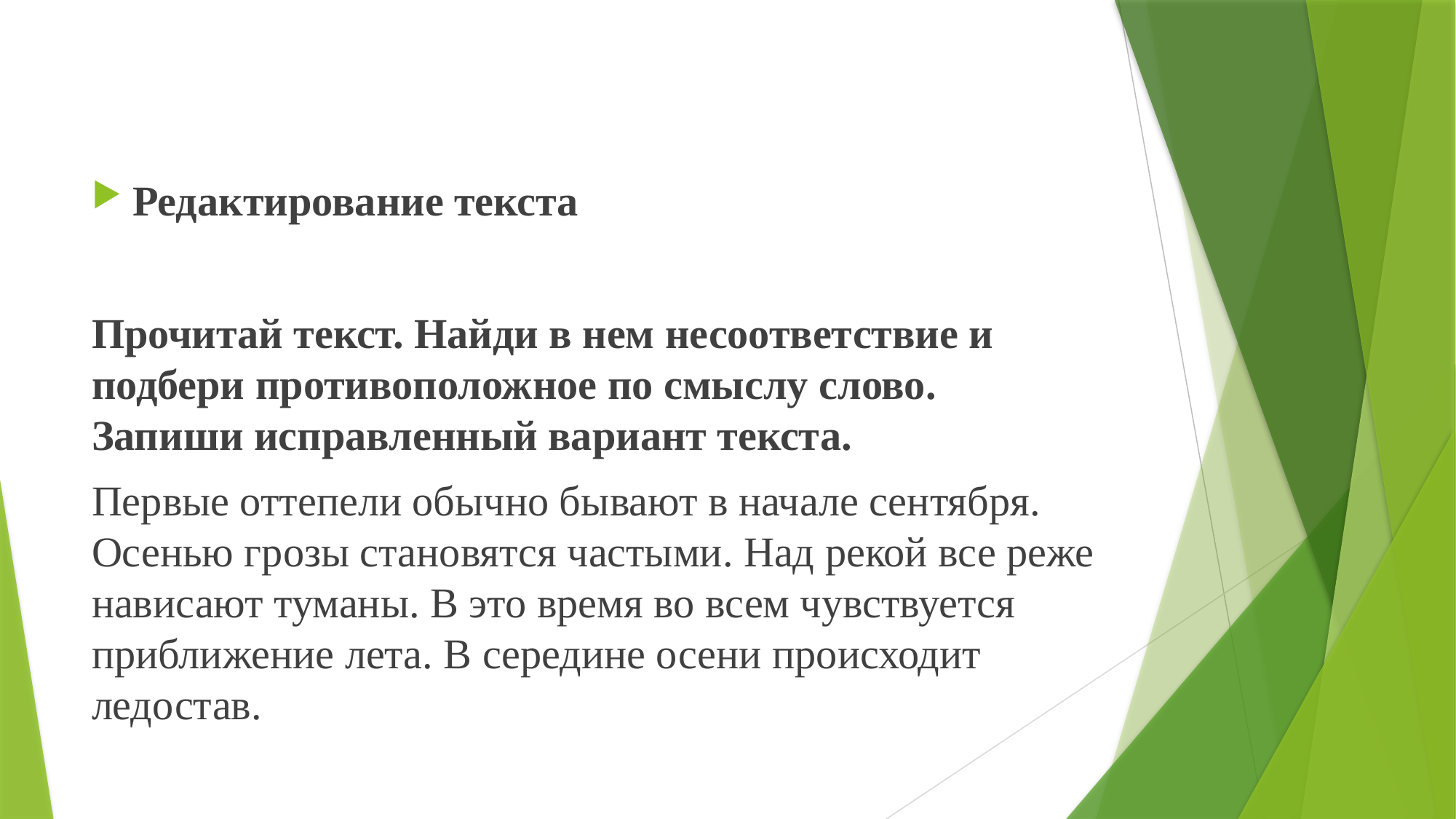

#
Редактирование текста

Прочитай текст. Найди в нем несоответствие и подбери противоположное по смыслу слово. Запиши исправленный вариант текста.
Первые оттепели обычно бывают в начале сентября. Осенью грозы становятся частыми. Над рекой все реже нависают туманы. В это время во всем чувствуется приближение лета. В середине осени происходит ледостав.